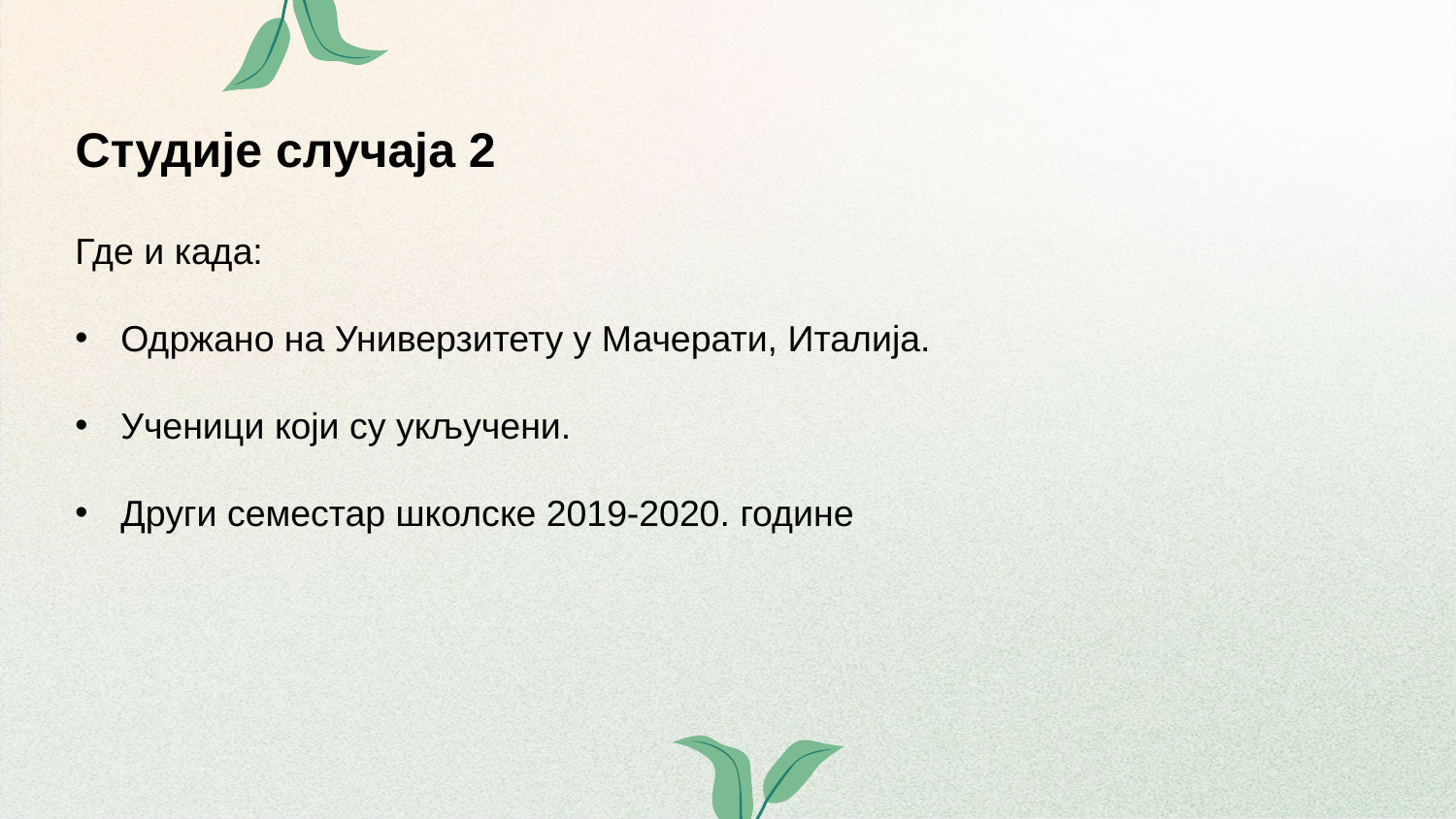

# Студије случаја 2
Где и када:

Одржано на Универзитету у Мачерати, Италија.

Ученици који су укључени.

Други семестар школске 2019-2020. године